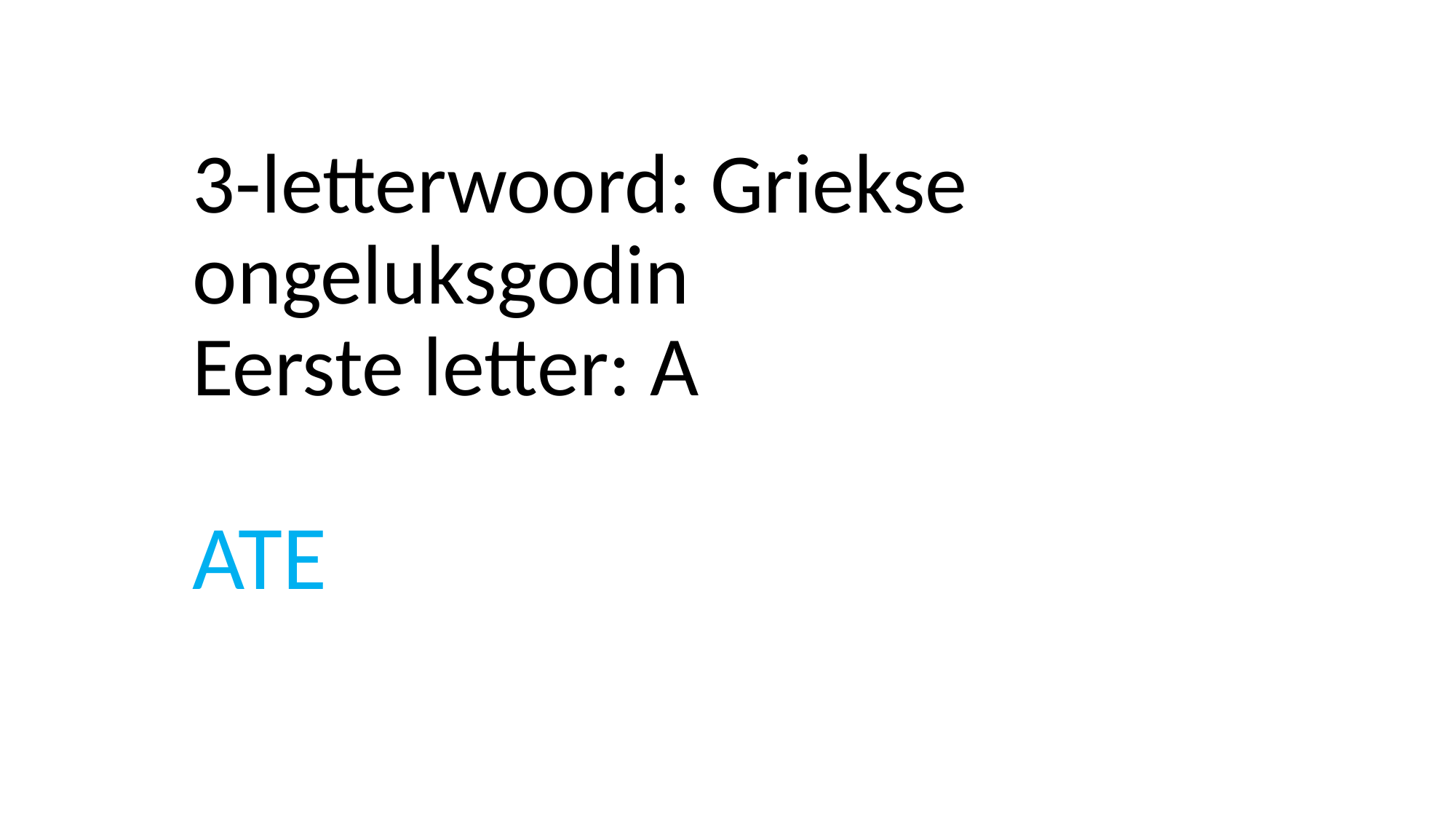

# 3-letterwoord: Griekse ongeluksgodin Eerste letter: A
ATE